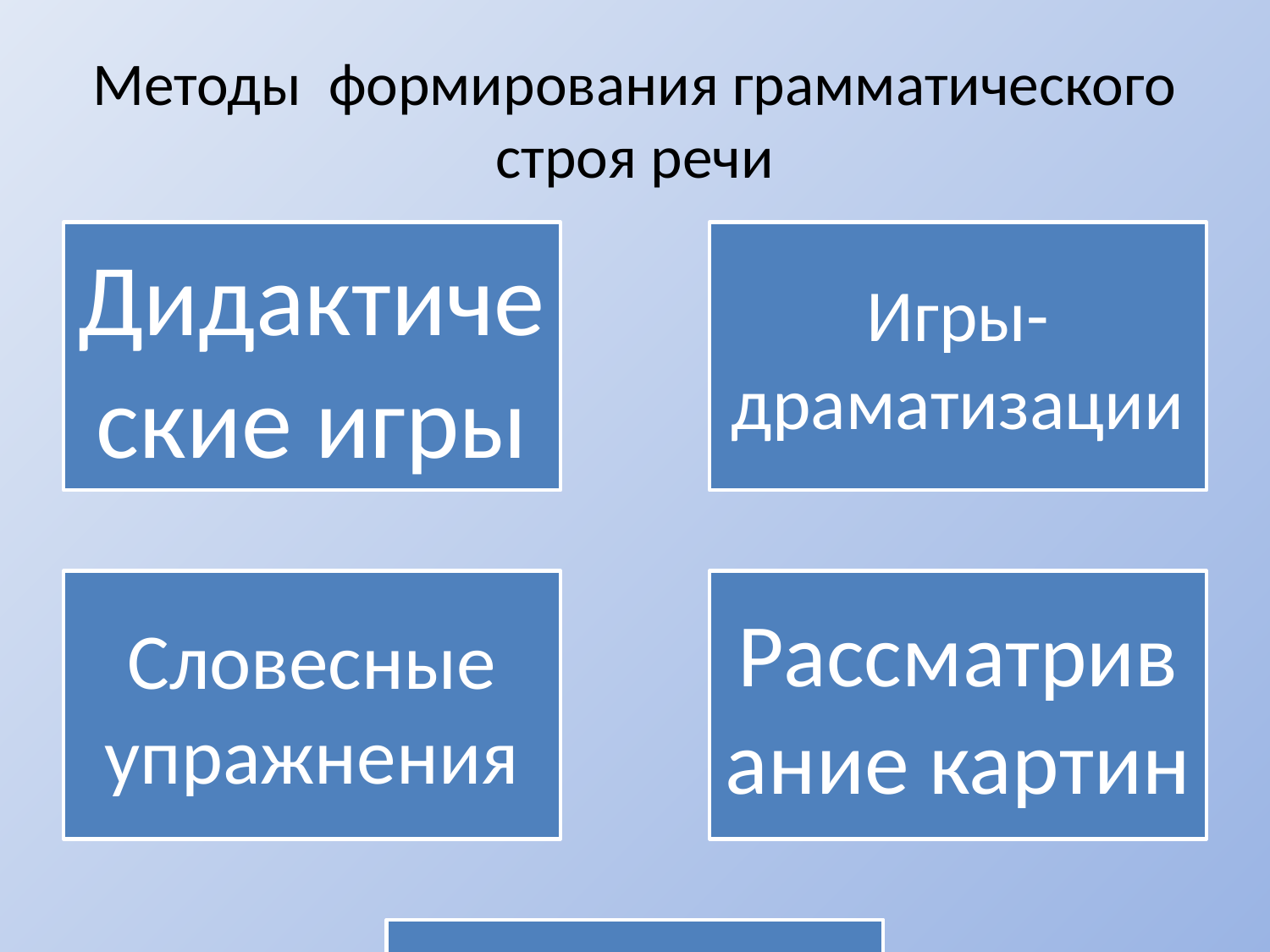

# Методы  формирования грамматического строя речи
Дидактические игры
Игры-драматизации
Словесные упражнения
Рассматривание картин